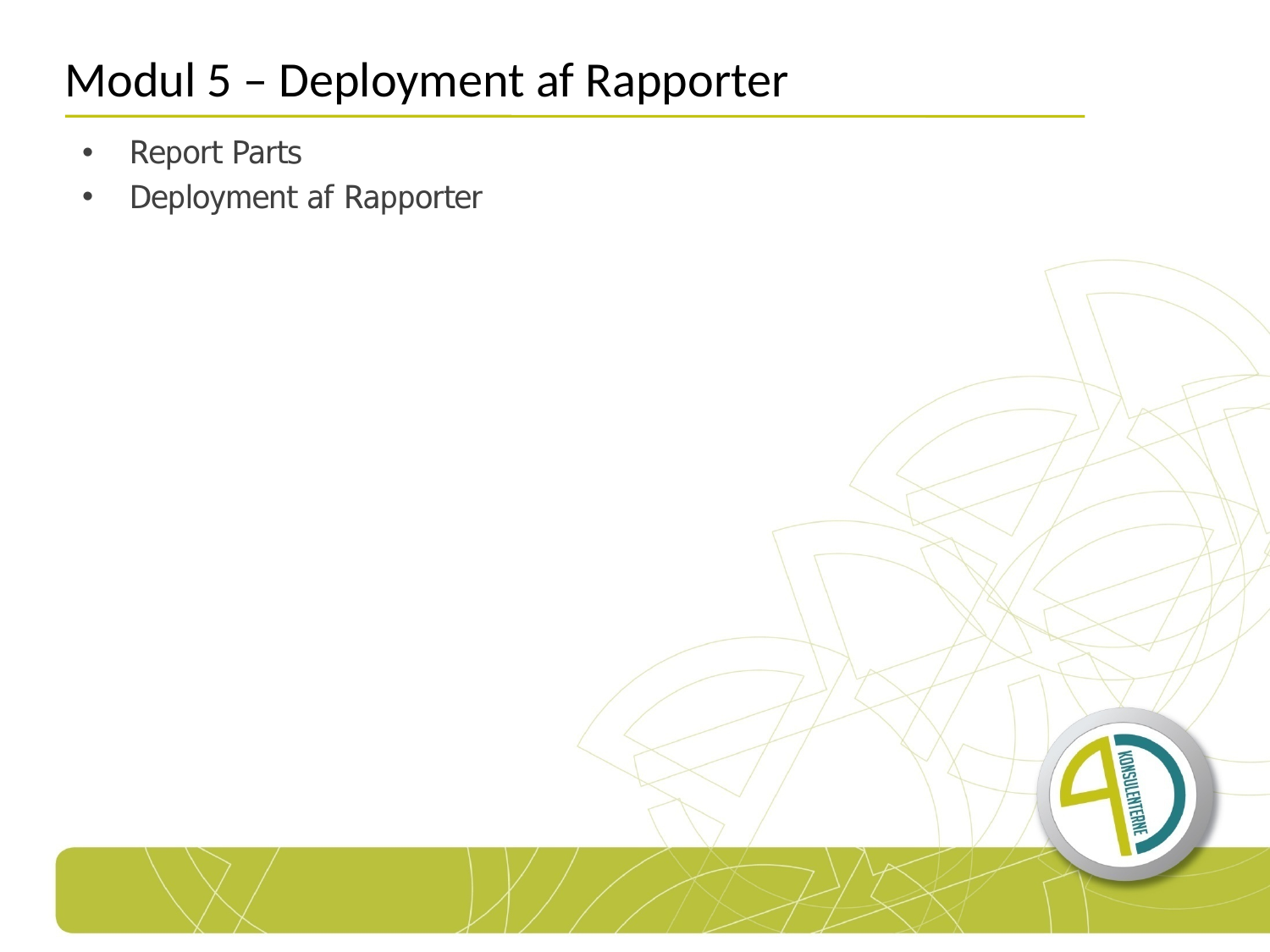

# Modul 5 – Deployment af Rapporter
Report Parts
Deployment af Rapporter